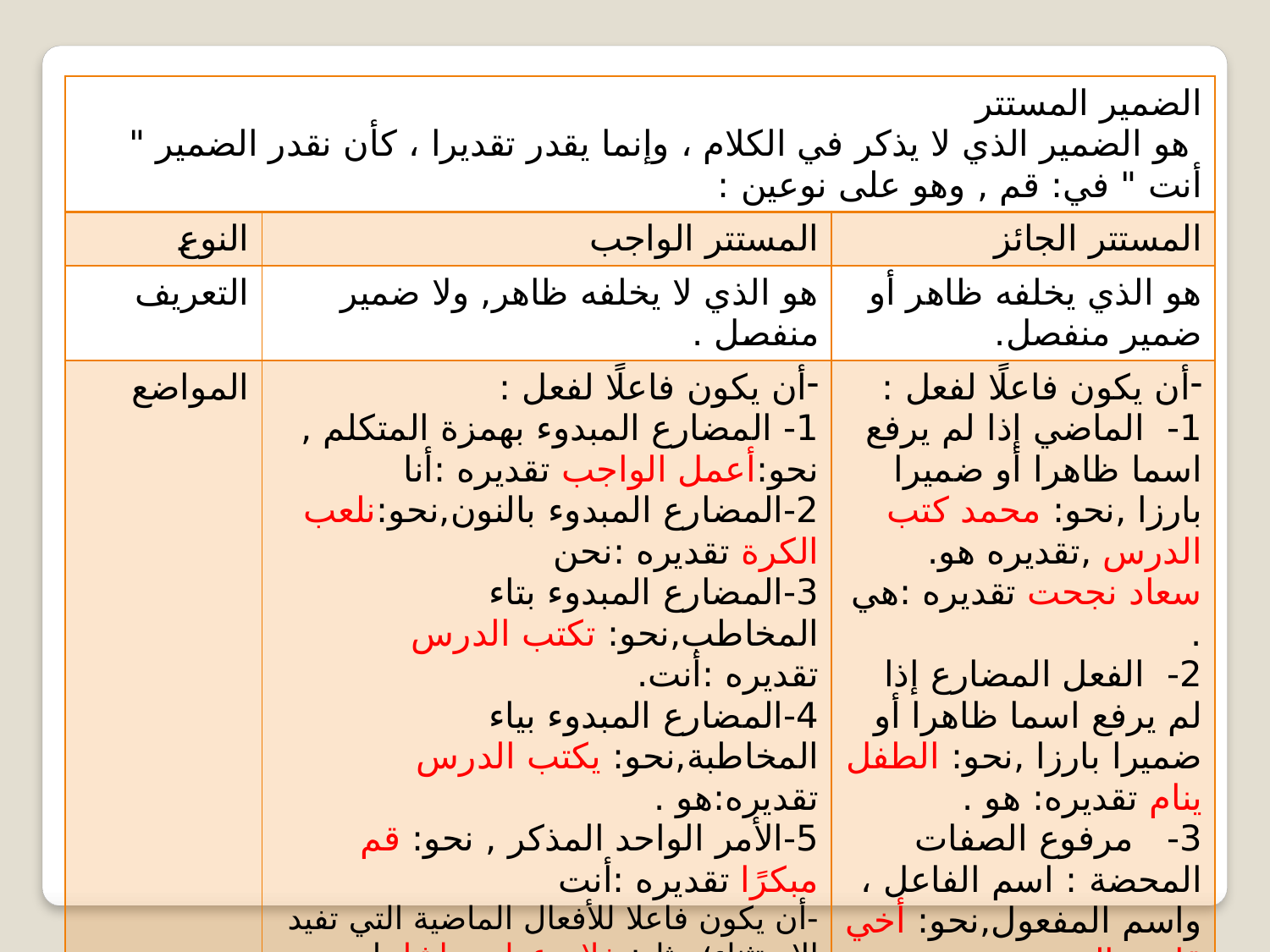

| الضمير المستتر هو الضمير الذي لا يذكر في الكلام ، وإنما يقدر تقديرا ، كأن نقدر الضمير " أنت " في: قم , وهو على نوعين : |  |  |
| --- | --- | --- |
| النوع | المستتر الواجب | المستتر الجائز |
| التعريف | هو الذي لا يخلفه ظاهر, ولا ضمير منفصل . | هو الذي يخلفه ظاهر أو ضمير منفصل. |
| المواضع | أن يكون فاعلًا لفعل : 1- المضارع المبدوء بهمزة المتكلم , نحو:أعمل الواجب تقديره :أنا 2-المضارع المبدوء بالنون,نحو:نلعب الكرة تقديره :نحن 3-المضارع المبدوء بتاء المخاطب,نحو: تكتب الدرس تقديره :أنت. 4-المضارع المبدوء بياء المخاطبة,نحو: يكتب الدرس تقديره:هو . 5-الأمر الواحد المذكر , نحو: قم مبكرًا تقديره :أنت -أن يكون فاعلا للأفعال الماضية التي تفيد الاستثناء؛ مثل: خلا - عدا – حاشا- ليس – لايكون ,نحو: حضر السياح خلا /عدا/ حاشا/ليس /لايكون واحدًا ففاعل خلا وعدا وحاشا لايكون وليس ضمير مستتر وجوبًا تقديره: هو. -أن يكون فاعلا أفعل التفضيل , نحو هم أحسن اجتهاداً . | أن يكون فاعلًا لفعل : 1- الماضي إذا لم يرفع اسما ظاهرا أو ضميرا بارزا ,نحو: محمد كتب الدرس ,تقديره هو. سعاد نجحت تقديره :هي . 2-  الفعل المضارع إذا لم يرفع اسما ظاهرا أو ضميرا بارزا ,نحو: الطفل ينام تقديره: هو . 3-   مرفوع الصفات المحضة : اسم الفاعل ، واسم المفعول,نحو: أخي قادم. الدرس مفهوم . |